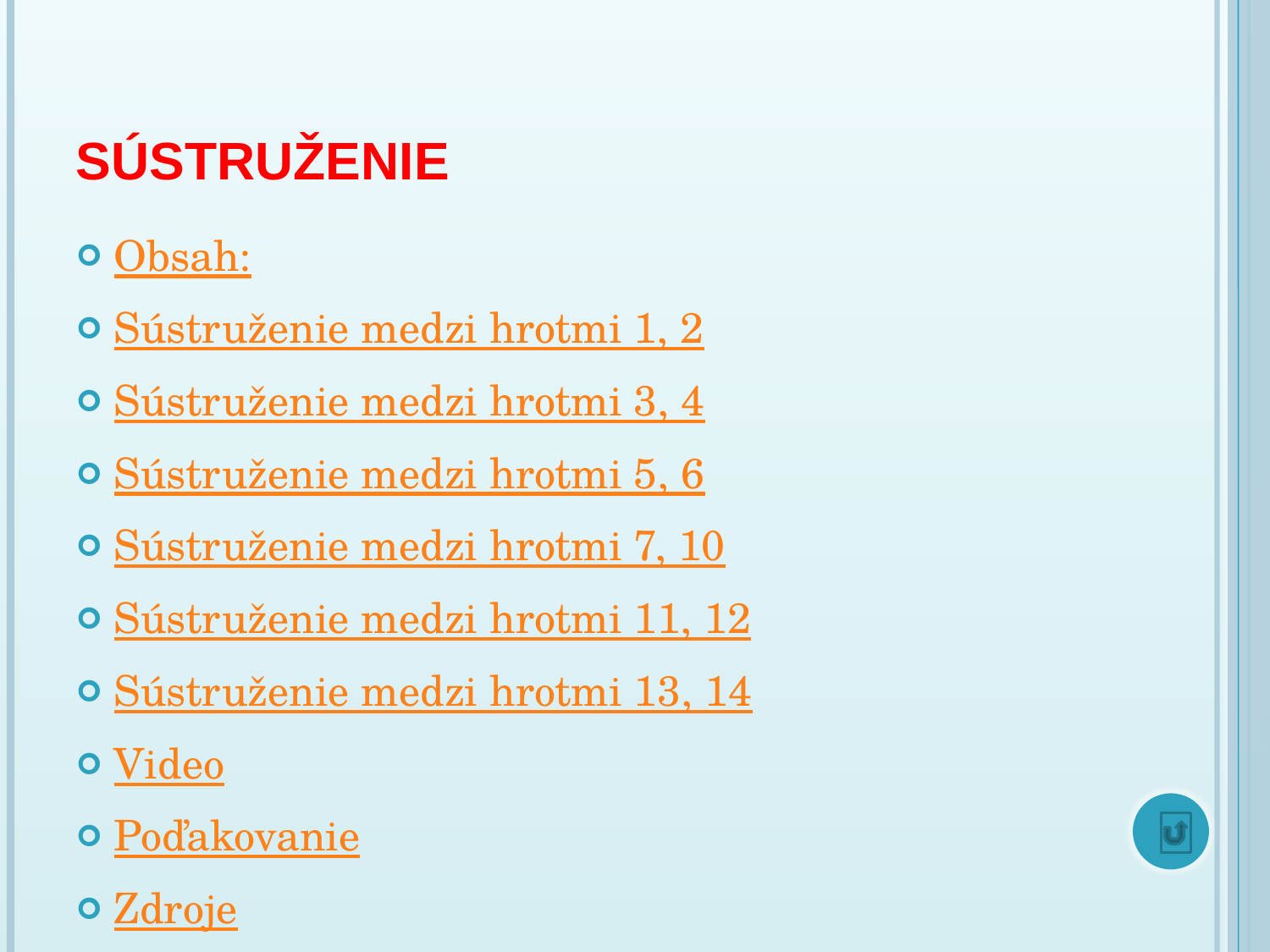

# Sústruženie
Obsah:
Sústruženie medzi hrotmi 1, 2
Sústruženie medzi hrotmi 3, 4
Sústruženie medzi hrotmi 5, 6
Sústruženie medzi hrotmi 7, 10
Sústruženie medzi hrotmi 11, 12
Sústruženie medzi hrotmi 13, 14
Video
Poďakovanie
Zdroje